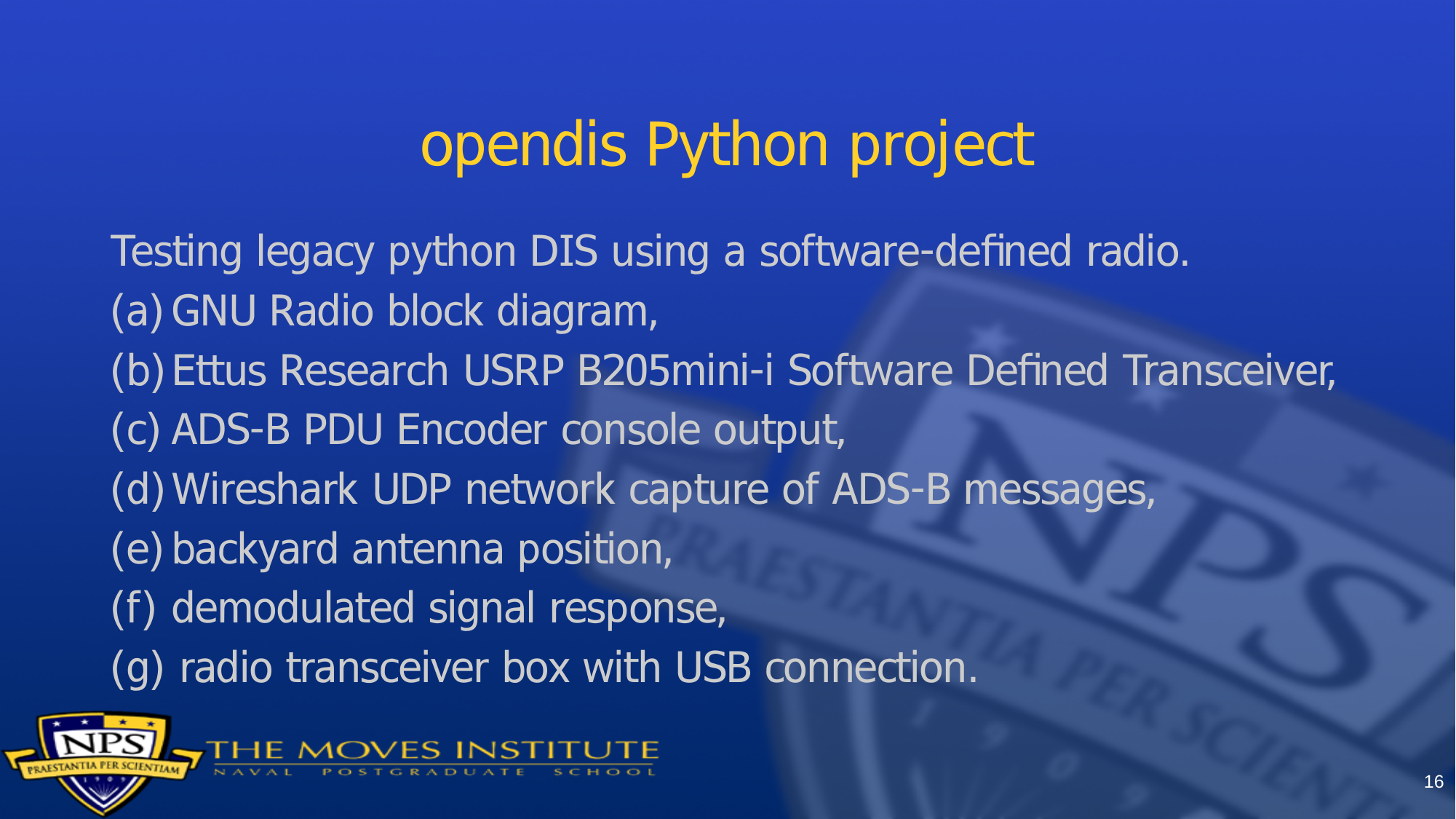

# opendis Python project
Testing legacy python DIS using a software-defined radio.
GNU Radio block diagram,
Ettus Research USRP B205mini-i Software Defined Transceiver,
ADS-B PDU Encoder console output,
Wireshark UDP network capture of ADS-B messages,
backyard antenna position,
demodulated signal response,
(g) radio transceiver box with USB connection.
16